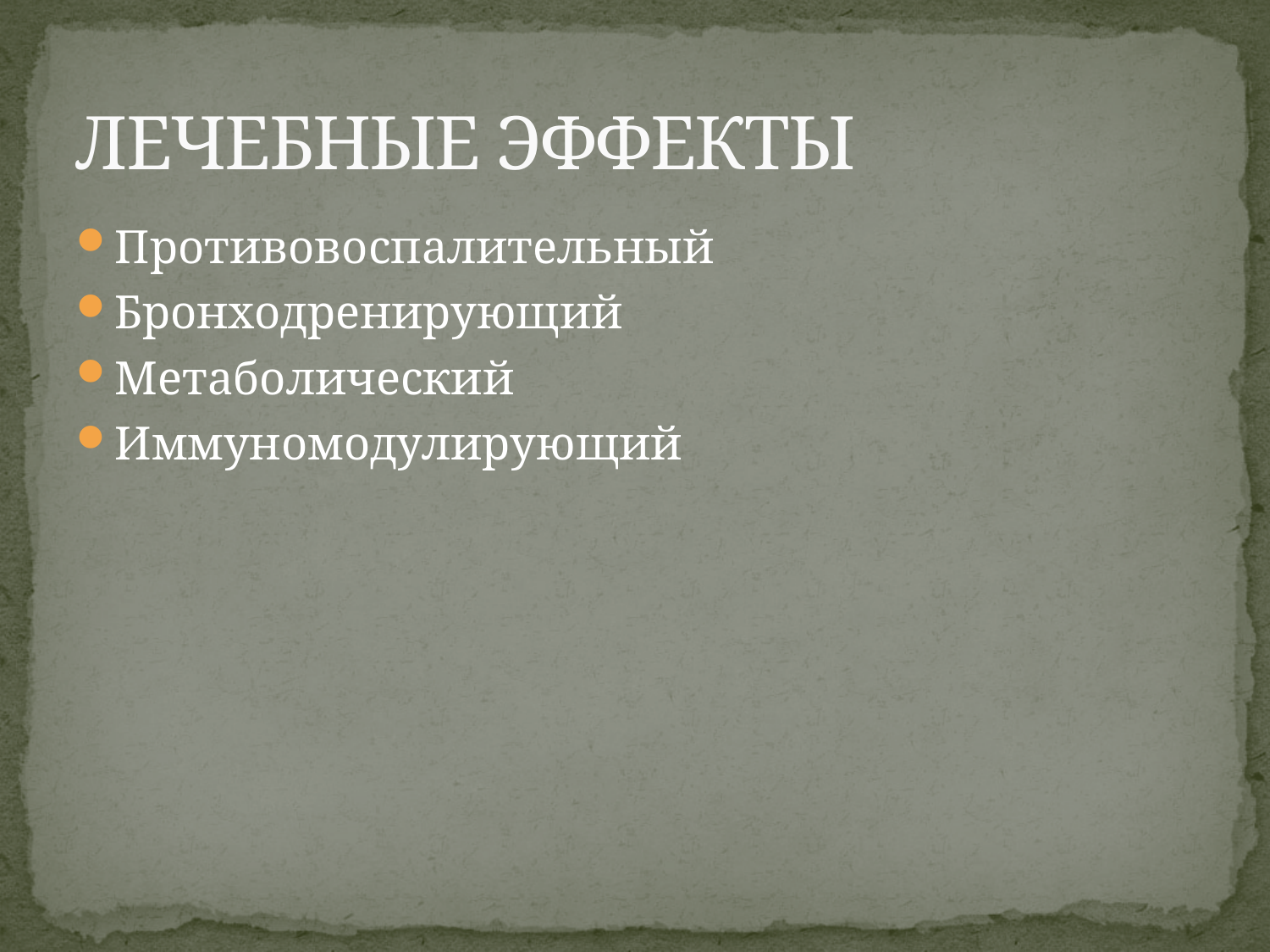

# ЛЕЧЕБНЫЕ ЭФФЕКТЫ
Противовоспалительный
Бронходренирующий
Метаболический
Иммуномодулирующий